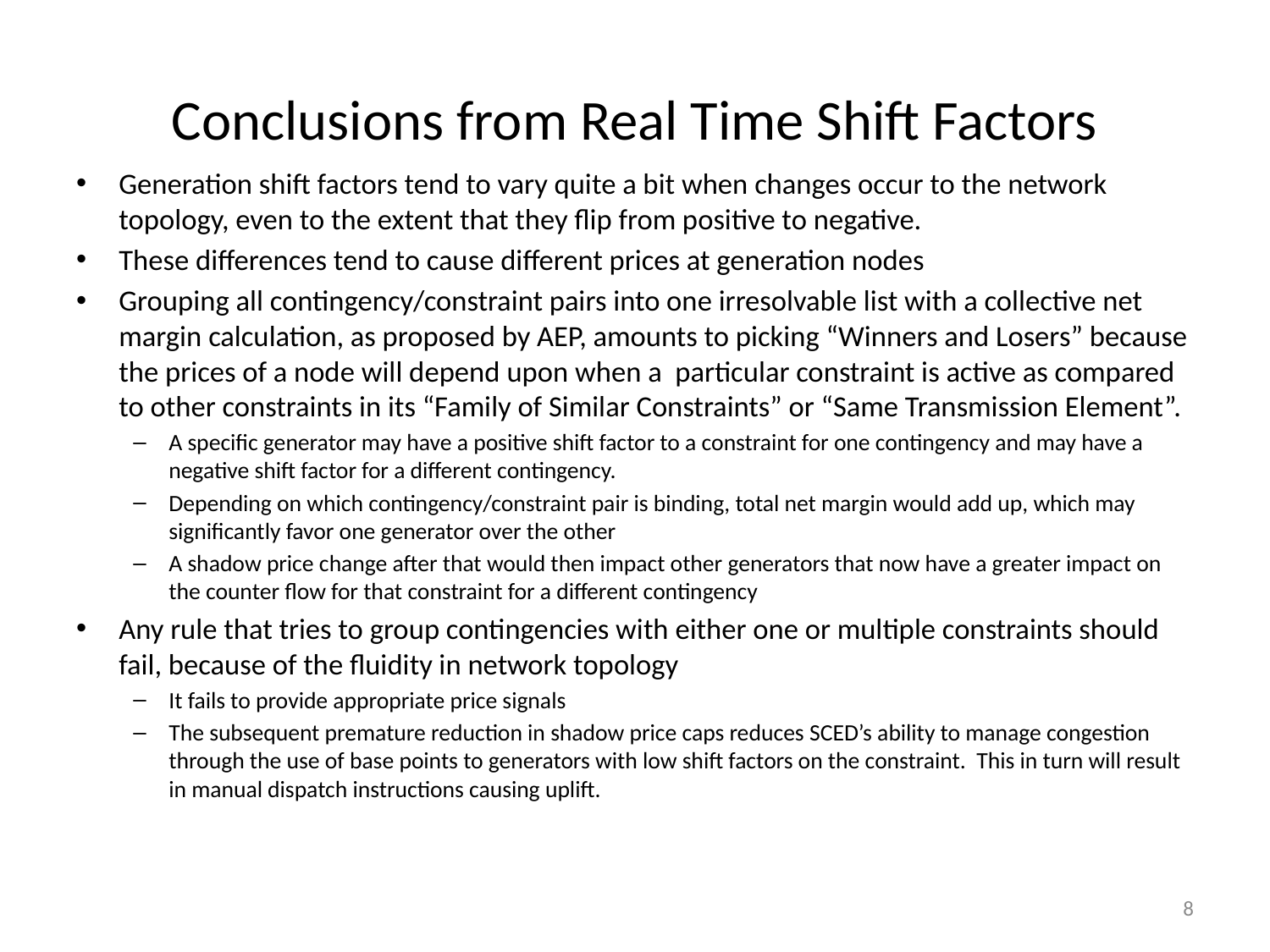

# Conclusions from Real Time Shift Factors
Generation shift factors tend to vary quite a bit when changes occur to the network topology, even to the extent that they flip from positive to negative.
These differences tend to cause different prices at generation nodes
Grouping all contingency/constraint pairs into one irresolvable list with a collective net margin calculation, as proposed by AEP, amounts to picking “Winners and Losers” because the prices of a node will depend upon when a  particular constraint is active as compared to other constraints in its “Family of Similar Constraints” or “Same Transmission Element”.
A specific generator may have a positive shift factor to a constraint for one contingency and may have a negative shift factor for a different contingency.
Depending on which contingency/constraint pair is binding, total net margin would add up, which may significantly favor one generator over the other
A shadow price change after that would then impact other generators that now have a greater impact on the counter flow for that constraint for a different contingency
Any rule that tries to group contingencies with either one or multiple constraints should fail, because of the fluidity in network topology
It fails to provide appropriate price signals
The subsequent premature reduction in shadow price caps reduces SCED’s ability to manage congestion through the use of base points to generators with low shift factors on the constraint.  This in turn will result in manual dispatch instructions causing uplift.

8